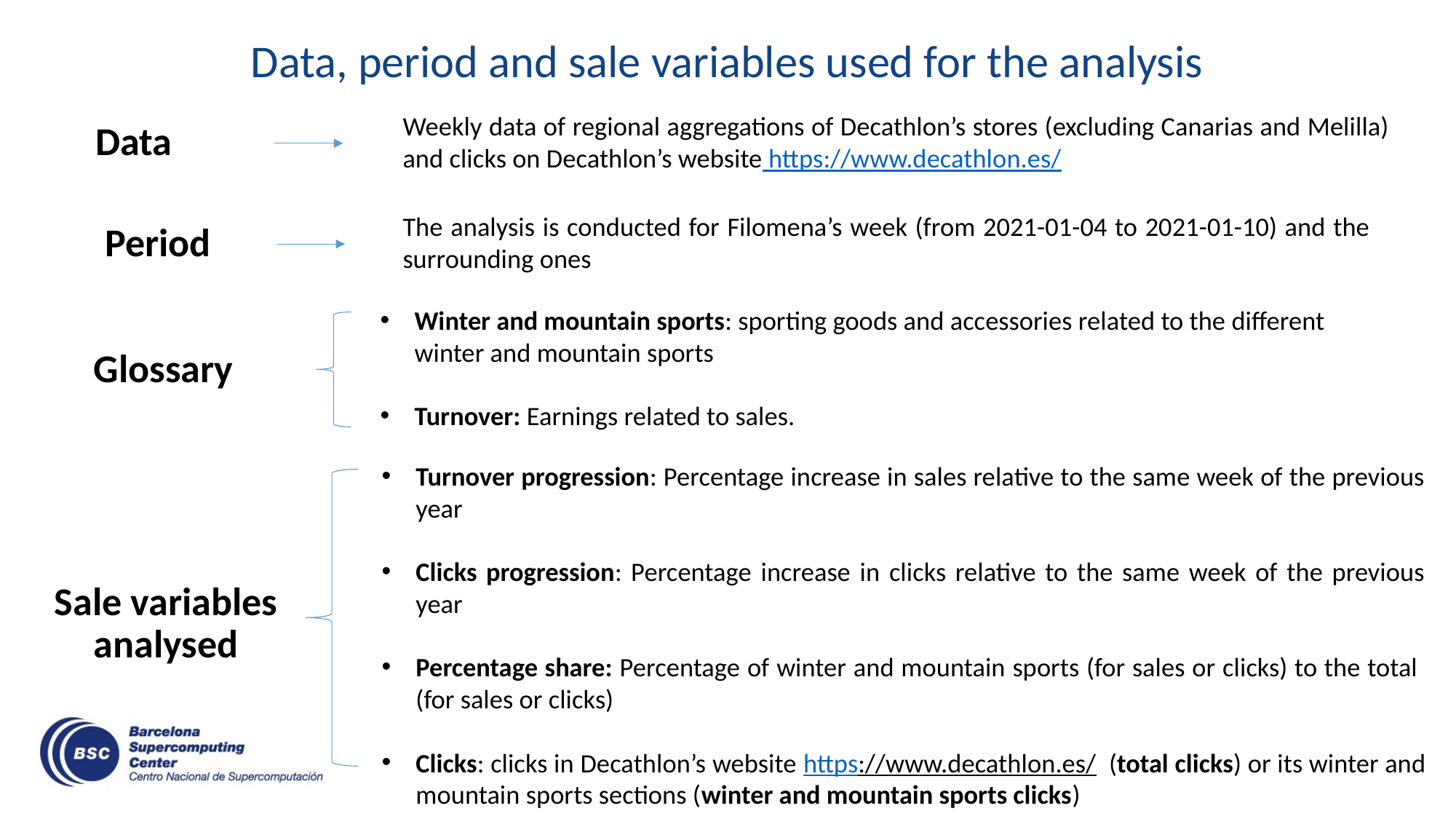

# Data, period and sale variables used for the analysis
Data
Weekly data of regional aggregations of Decathlon’s stores (excluding Canarias and Melilla) and clicks on Decathlon’s website https://www.decathlon.es/
Period
The analysis is conducted for Filomena’s week (from 2021-01-04 to 2021-01-10) and the surrounding ones
Winter and mountain sports: sporting goods and accessories related to the different winter and mountain sports

Turnover: Earnings related to sales.

Glossary
Turnover progression: Percentage increase in sales relative to the same week of the previous year

Clicks progression: Percentage increase in clicks relative to the same week of the previous year

Percentage share: Percentage of winter and mountain sports (for sales or clicks) to the total  (for sales or clicks)

Clicks: clicks in Decathlon’s website https://www.decathlon.es/  (total clicks) or its winter and mountain sports sections (winter and mountain sports clicks)

Sale variables
analysed